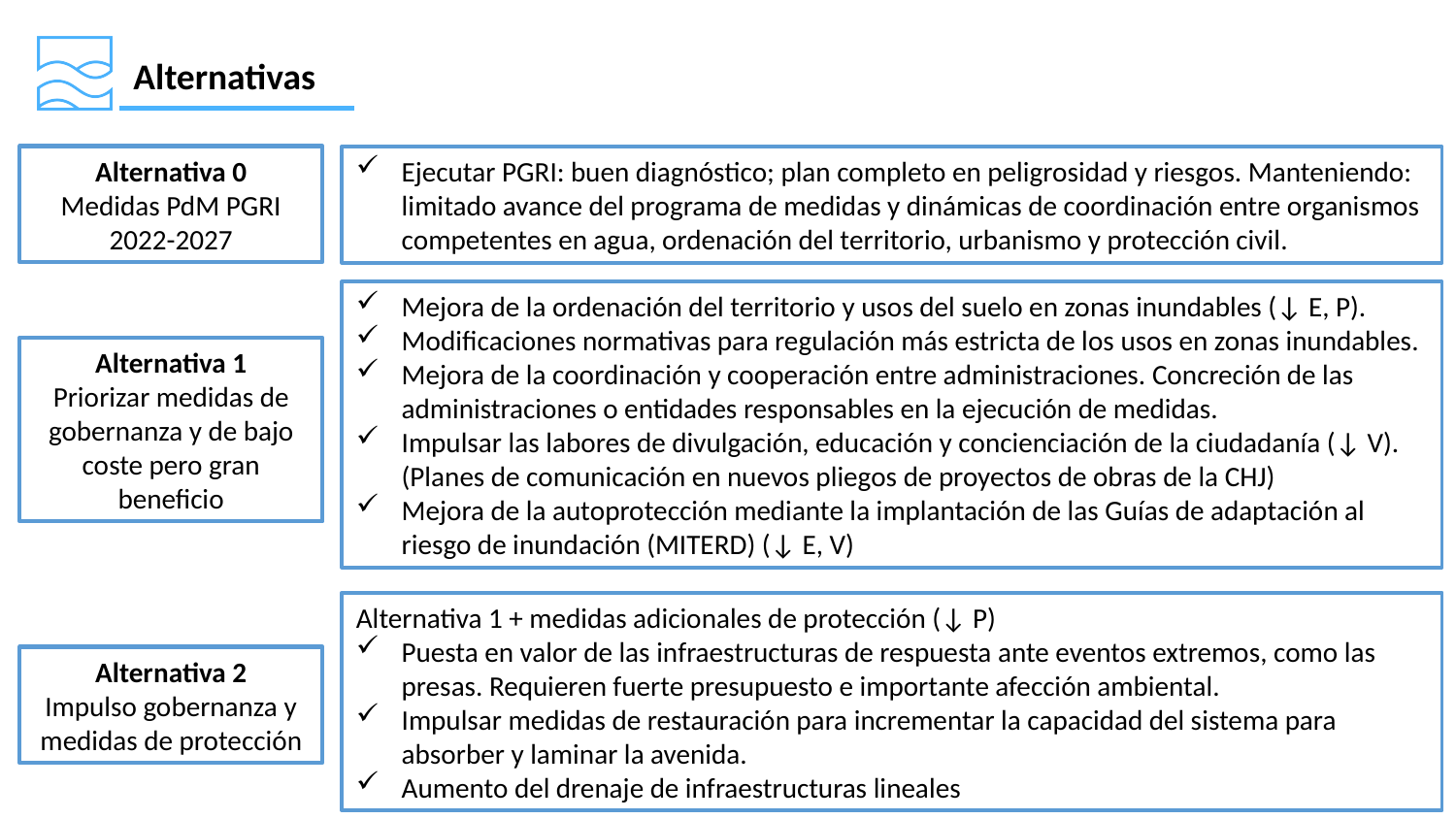

Alternativas
Alternativa 0
Medidas PdM PGRI 2022-2027
Ejecutar PGRI: buen diagnóstico; plan completo en peligrosidad y riesgos. Manteniendo: limitado avance del programa de medidas y dinámicas de coordinación entre organismos competentes en agua, ordenación del territorio, urbanismo y protección civil.
Mejora de la ordenación del territorio y usos del suelo en zonas inundables (↓ E, P).
Modificaciones normativas para regulación más estricta de los usos en zonas inundables.
Mejora de la coordinación y cooperación entre administraciones. Concreción de las administraciones o entidades responsables en la ejecución de medidas.
Impulsar las labores de divulgación, educación y concienciación de la ciudadanía (↓ V). (Planes de comunicación en nuevos pliegos de proyectos de obras de la CHJ)
Mejora de la autoprotección mediante la implantación de las Guías de adaptación al riesgo de inundación (MITERD) (↓ E, V)
Alternativa 1
Priorizar medidas de gobernanza y de bajo coste pero gran beneficio
Alternativa 1 + medidas adicionales de protección (↓ P)
Puesta en valor de las infraestructuras de respuesta ante eventos extremos, como las presas. Requieren fuerte presupuesto e importante afección ambiental.
Impulsar medidas de restauración para incrementar la capacidad del sistema para absorber y laminar la avenida.
Aumento del drenaje de infraestructuras lineales
Alternativa 2
Impulso gobernanza y medidas de protección